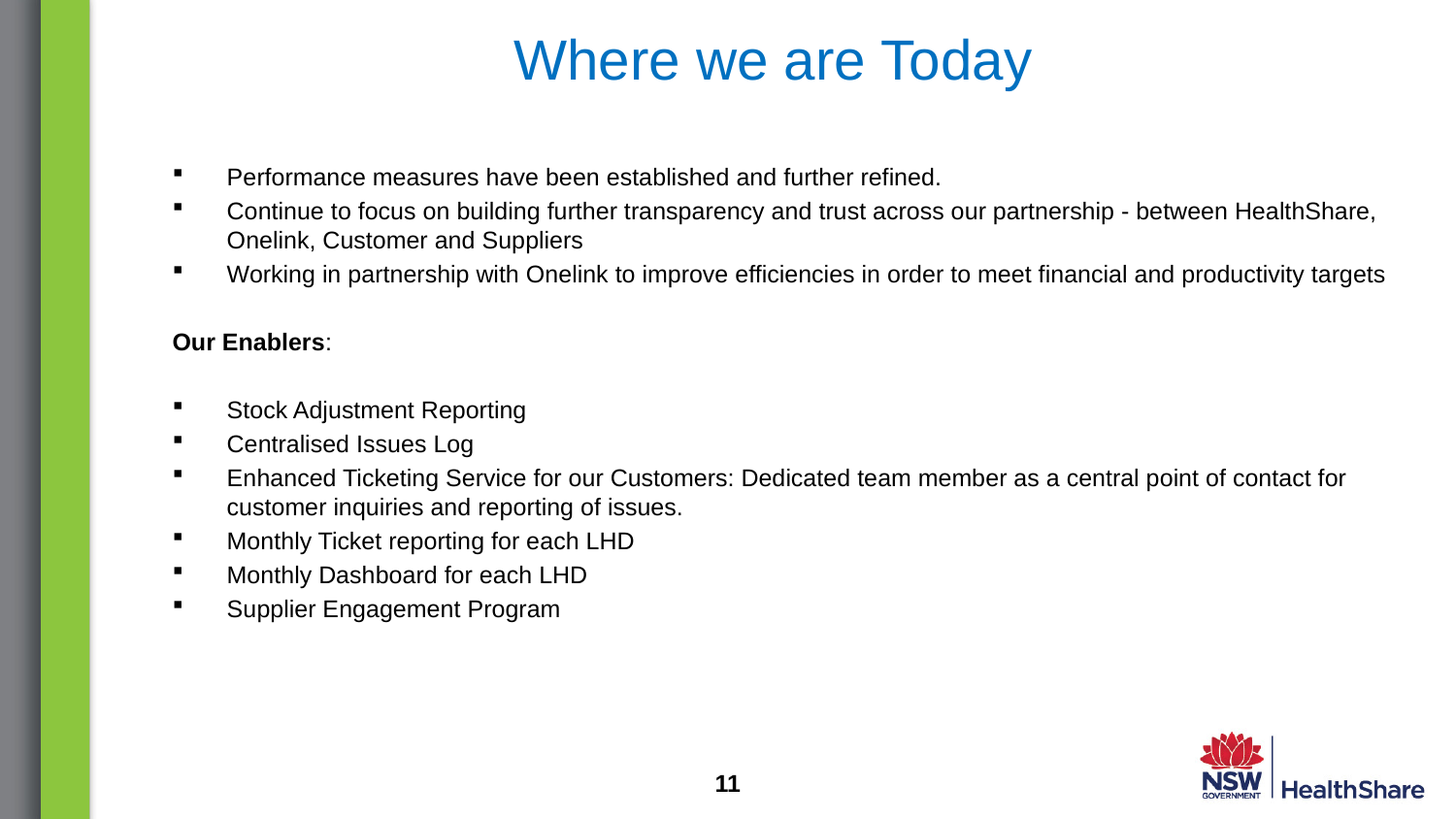

# Where we are Today
Performance measures have been established and further refined.
Continue to focus on building further transparency and trust across our partnership - between HealthShare, Onelink, Customer and Suppliers
Working in partnership with Onelink to improve efficiencies in order to meet financial and productivity targets

Our Enablers:

Stock Adjustment Reporting
Centralised Issues Log
Enhanced Ticketing Service for our Customers: Dedicated team member as a central point of contact for customer inquiries and reporting of issues.
Monthly Ticket reporting for each LHD
Monthly Dashboard for each LHD
Supplier Engagement Program